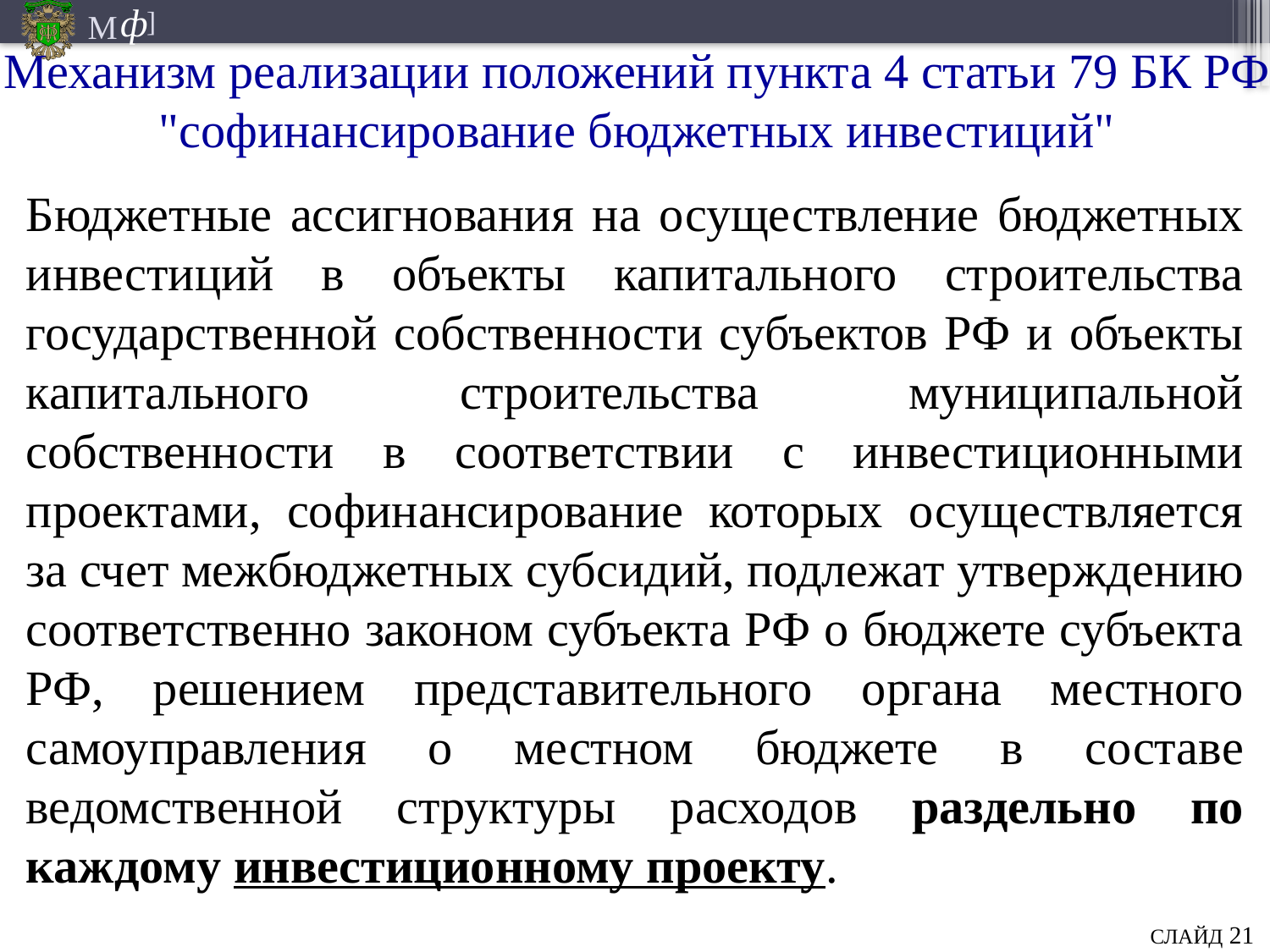

# Механизм реализации положений пункта 4 статьи 79 БК РФ "софинансирование бюджетных инвестиций"
Бюджетные ассигнования на осуществление бюджетных инвестиций в объекты капитального строительства государственной собственности субъектов РФ и объекты капитального строительства муниципальной собственности в соответствии с инвестиционными проектами, софинансирование которых осуществляется за счет межбюджетных субсидий, подлежат утверждению соответственно законом субъекта РФ о бюджете субъекта РФ, решением представительного органа местного самоуправления о местном бюджете в составе ведомственной структуры расходов раздельно по каждому инвестиционному проекту.

СЛАЙД 21